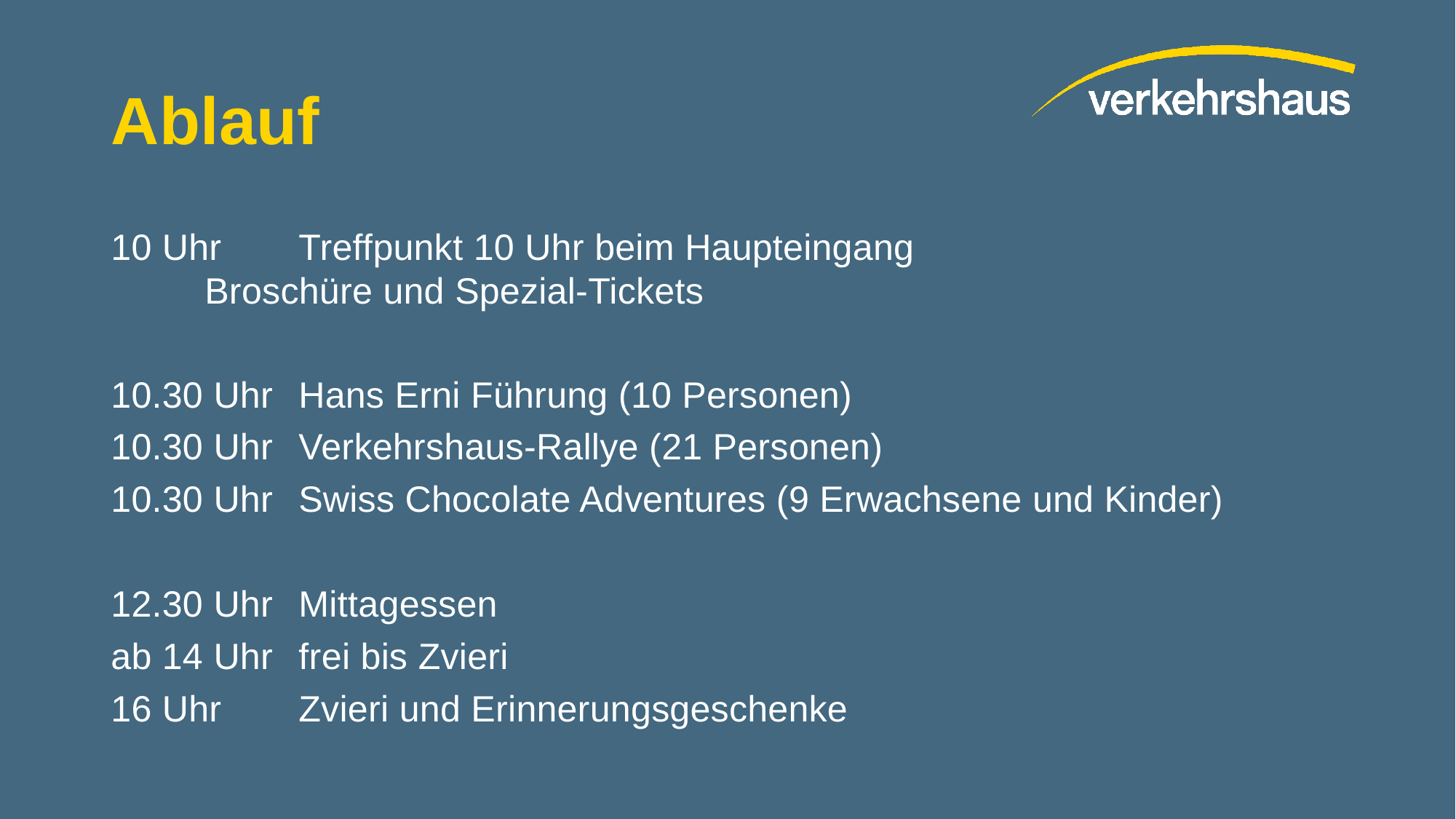

# Ablauf
10 Uhr	Treffpunkt 10 Uhr beim Haupteingang
	Broschüre und Spezial-Tickets

10.30 Uhr	Hans Erni Führung (10 Personen)
10.30 Uhr	Verkehrshaus-Rallye (21 Personen)
10.30 Uhr	Swiss Chocolate Adventures (9 Erwachsene und Kinder)

12.30 Uhr	Mittagessen
ab 14 Uhr	frei bis Zvieri
16 Uhr	Zvieri und Erinnerungsgeschenke